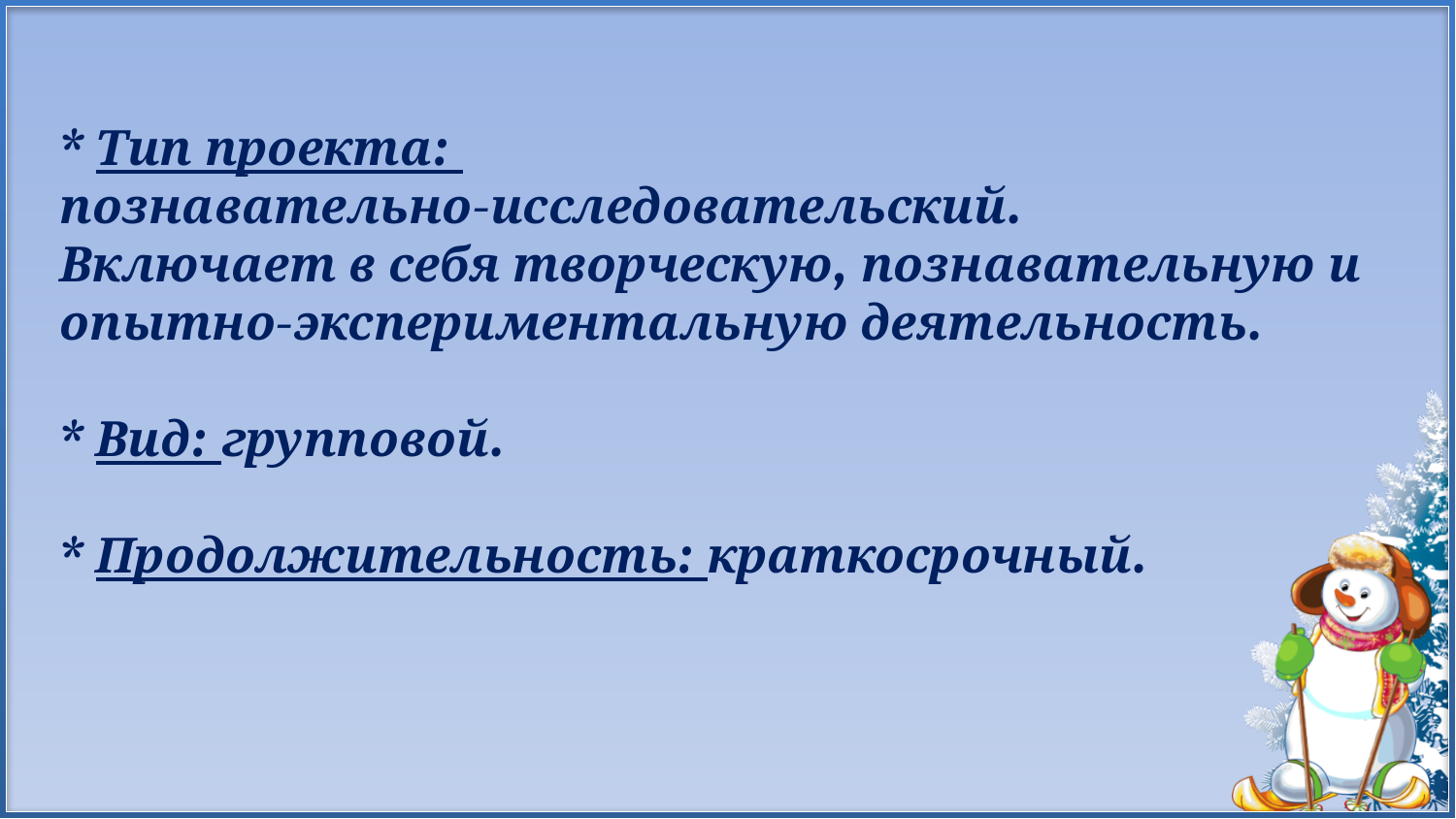

# * Тип проекта: познавательно-исследовательский. Включает в себя творческую, познавательную и опытно-экспериментальную деятельность. * Вид: групповой. * Продолжительность: краткосрочный.